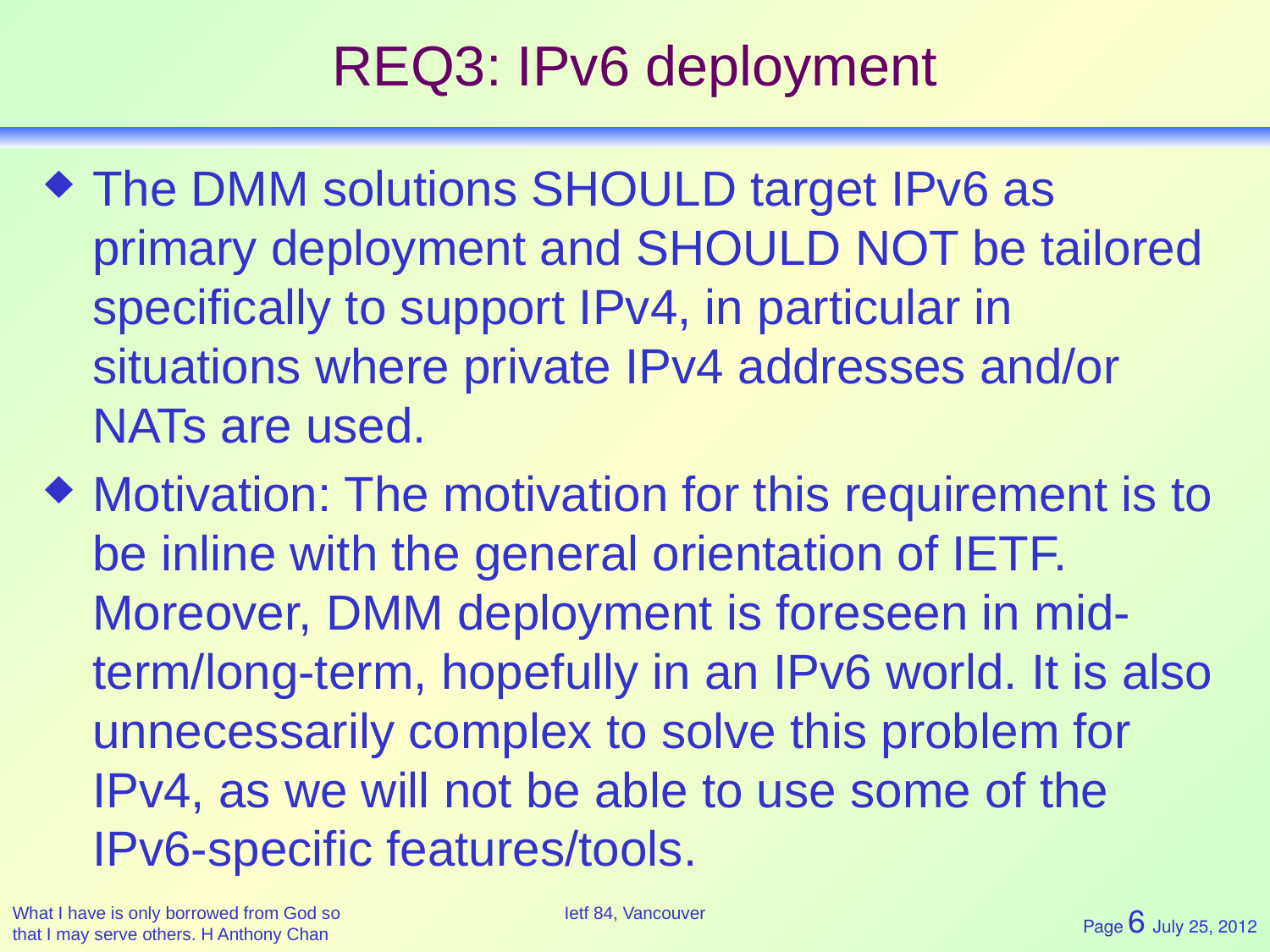

# REQ3: IPv6 deployment
The DMM solutions SHOULD target IPv6 as primary deployment and SHOULD NOT be tailored specifically to support IPv4, in particular in situations where private IPv4 addresses and/or NATs are used.
Motivation: The motivation for this requirement is to be inline with the general orientation of IETF. Moreover, DMM deployment is foreseen in mid-term/long-term, hopefully in an IPv6 world. It is also unnecessarily complex to solve this problem for IPv4, as we will not be able to use some of the IPv6-specific features/tools.